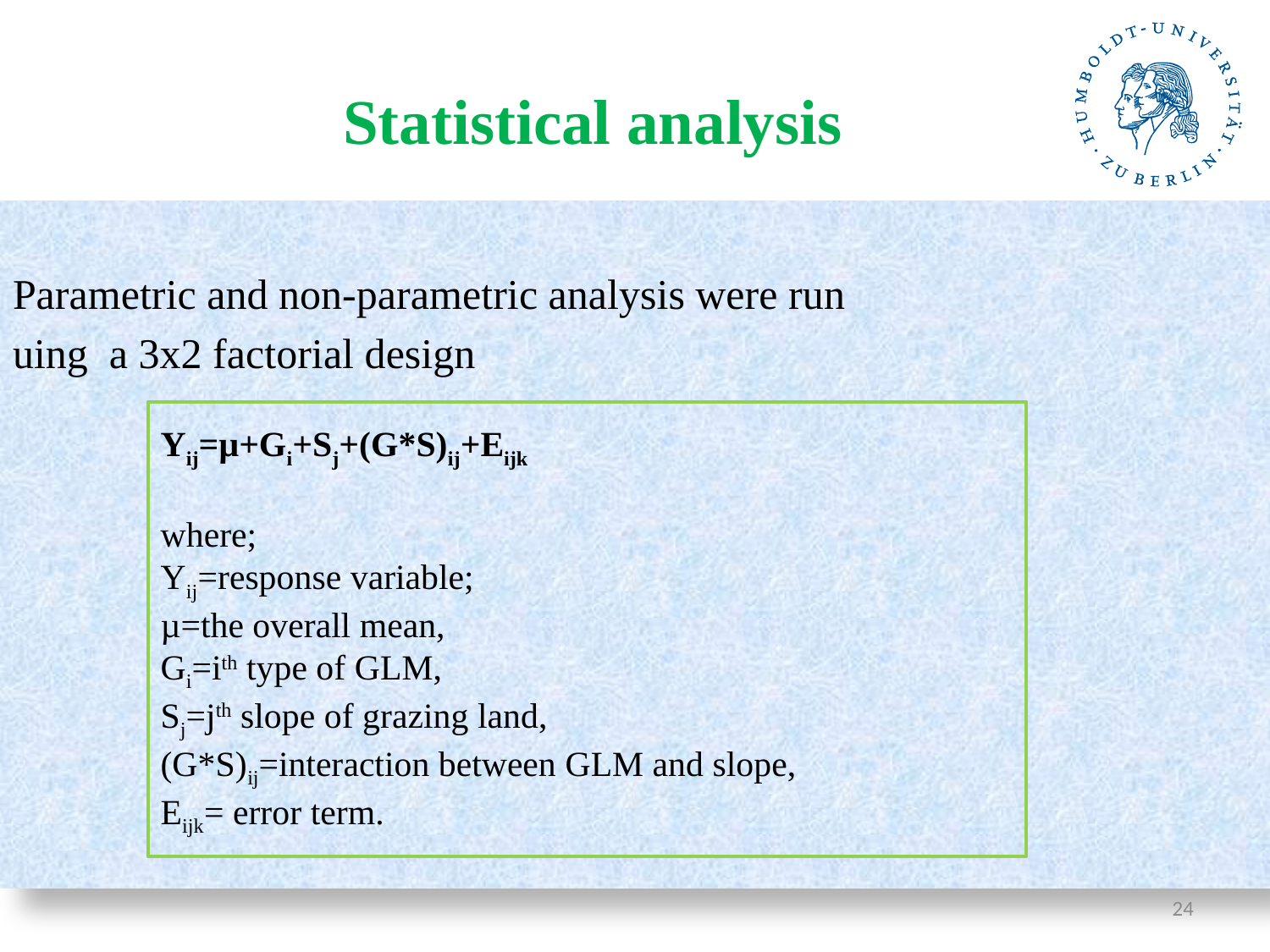

# Statistical analysis

Parametric and non-parametric analysis were run
uing  a 3x2 factorial design

Yij=µ+Gi+Sj+(G*S)ij+Eijk

where;
Yij=response variable;
µ=the overall mean,
Gi=ith type of GLM,
Sj=jth slope of grazing land,
(G*S)ij=interaction between GLM and slope,
Eijk= error term.
24